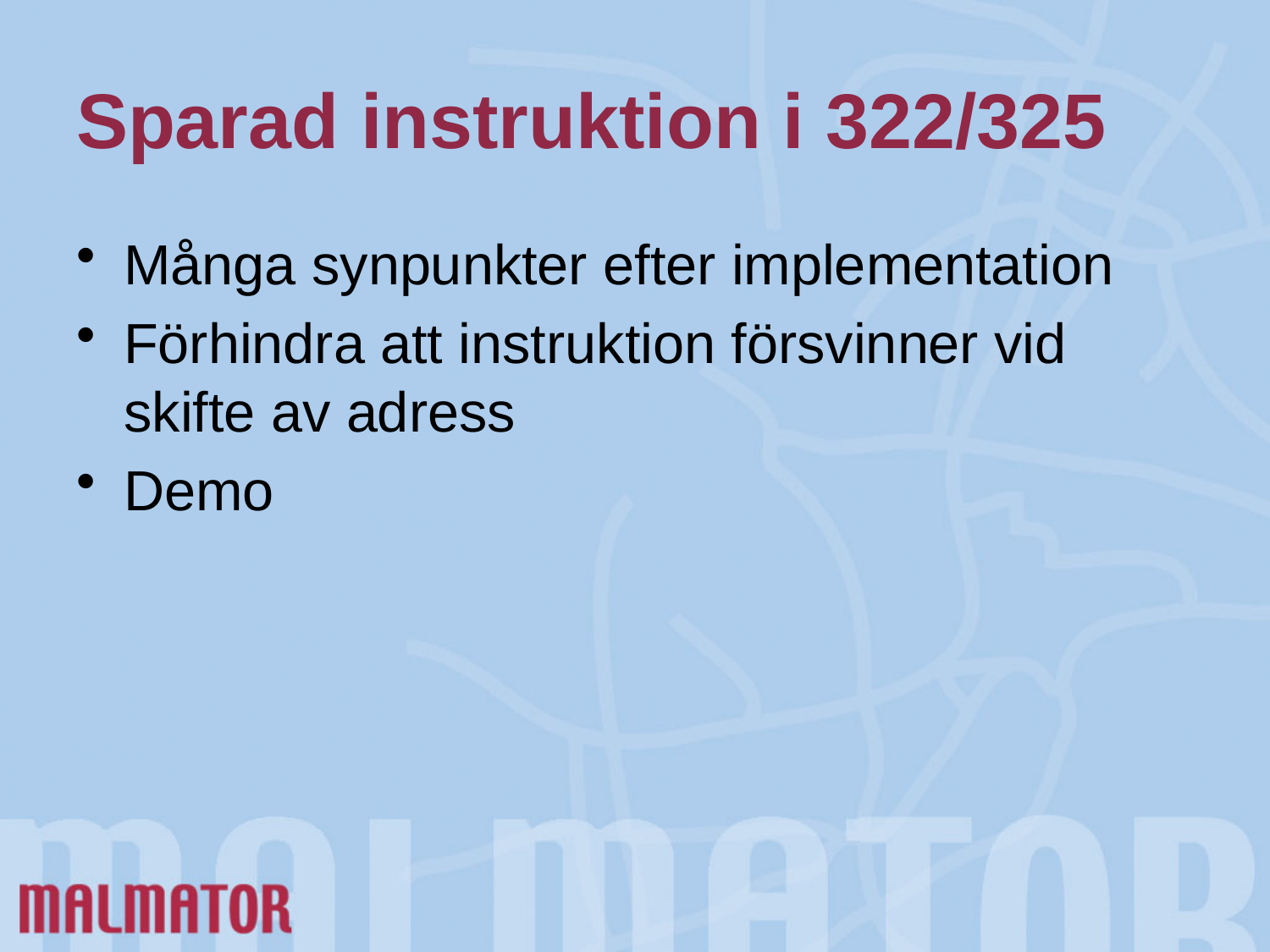

# Sparad instruktion i 322/325
Många synpunkter efter implementation
Förhindra att instruktion försvinner vid skifte av adress
Demo